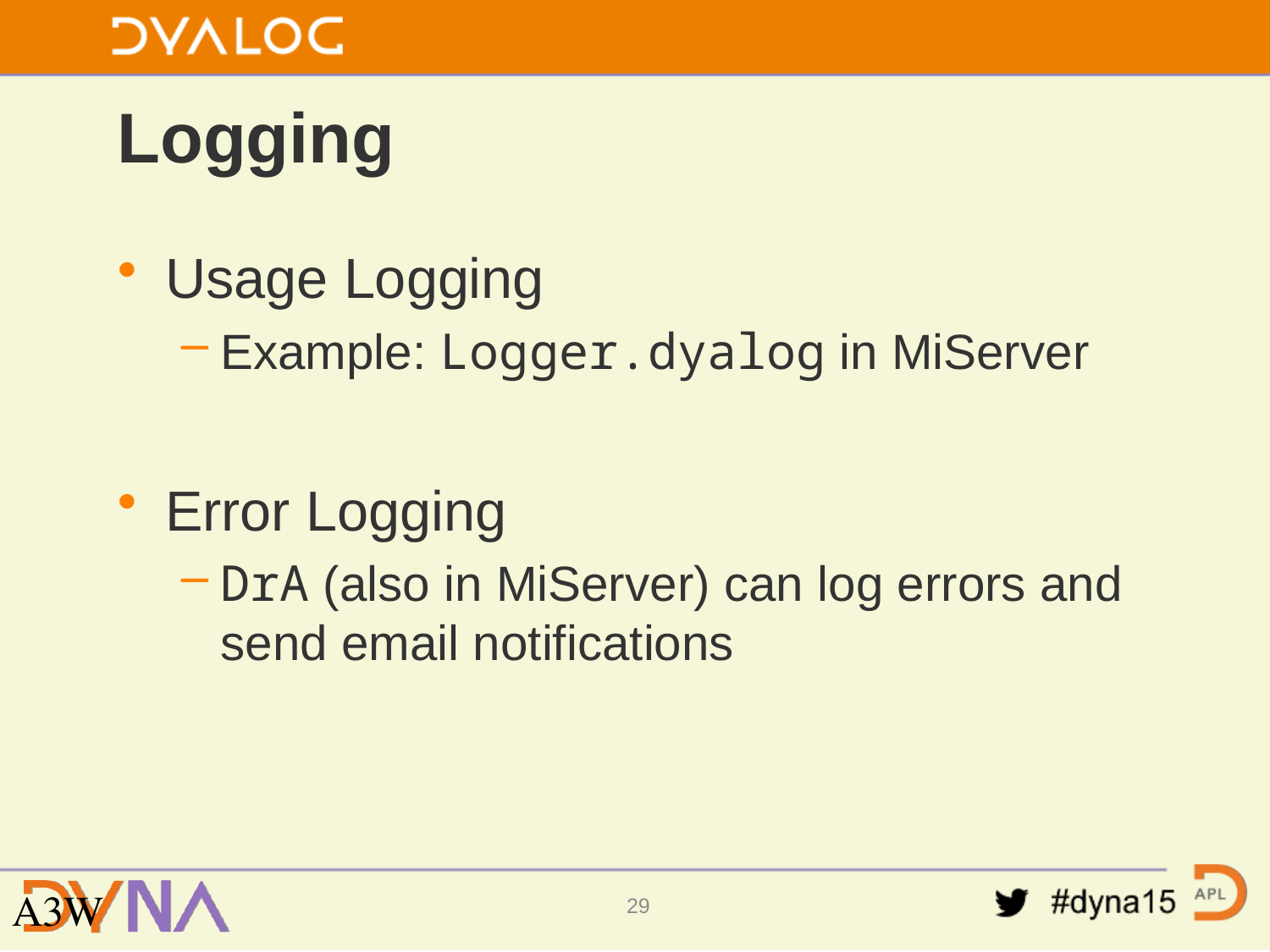

# Logging
Usage Logging
Example: Logger.dyalog in MiServer

Error Logging
DrA (also in MiServer) can log errors and send email notifications
A3W
29